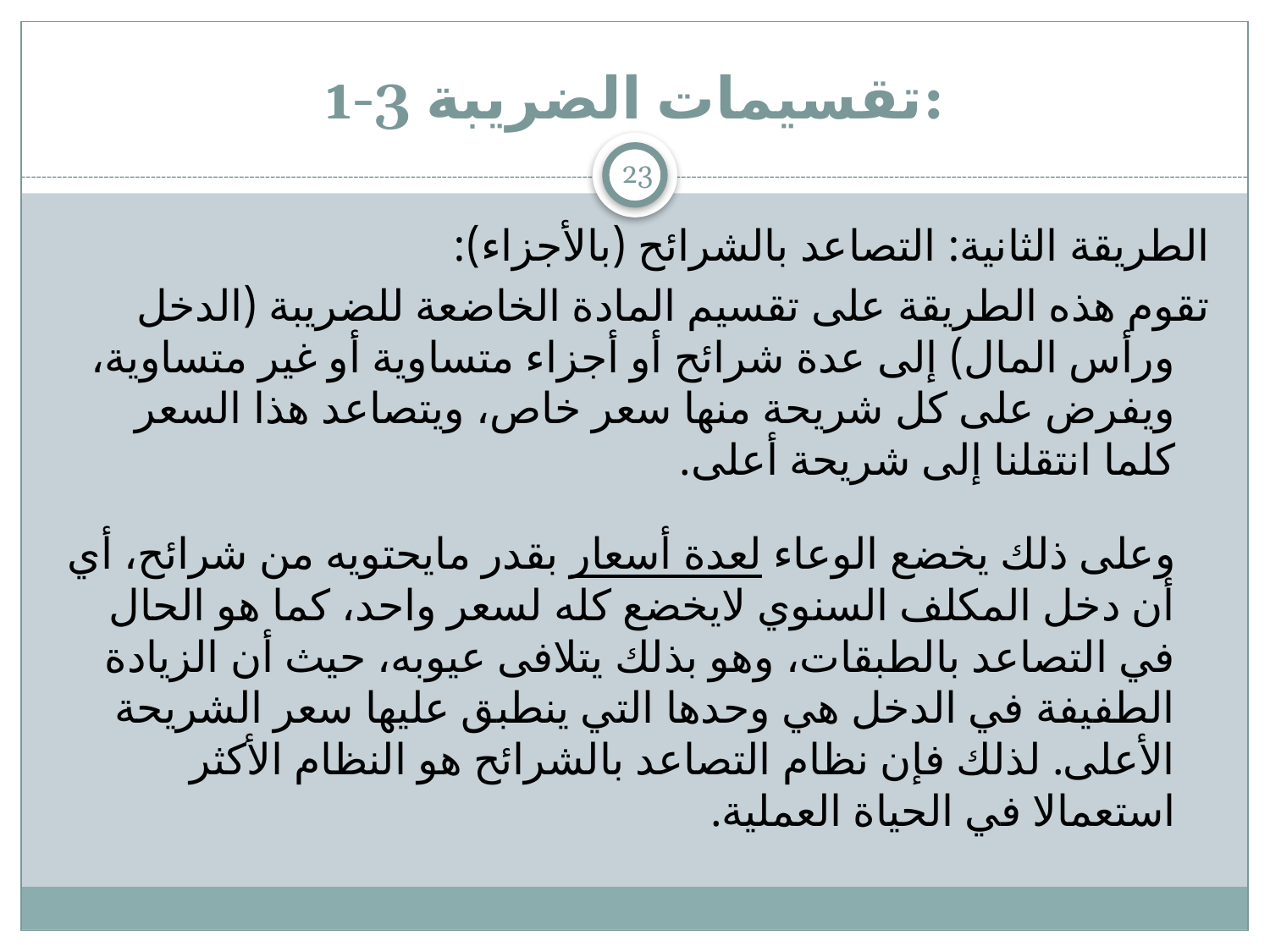

# 1-3 تقسيمات الضريبة:
23
الطريقة الثانية: التصاعد بالشرائح (بالأجزاء):
	تقوم هذه الطريقة على تقسيم المادة الخاضعة للضريبة (الدخل ورأس المال) إلى عدة شرائح أو أجزاء متساوية أو غير متساوية، ويفرض على كل شريحة منها سعر خاص، ويتصاعد هذا السعر كلما انتقلنا إلى شريحة أعلى.
وعلى ذلك يخضع الوعاء لعدة أسعار بقدر مايحتويه من شرائح، أي أن دخل المكلف السنوي لايخضع كله لسعر واحد، كما هو الحال في التصاعد بالطبقات، وهو بذلك يتلافى عيوبه، حيث أن الزيادة الطفيفة في الدخل هي وحدها التي ينطبق عليها سعر الشريحة الأعلى. لذلك فإن نظام التصاعد بالشرائح هو النظام الأكثر استعمالا في الحياة العملية.